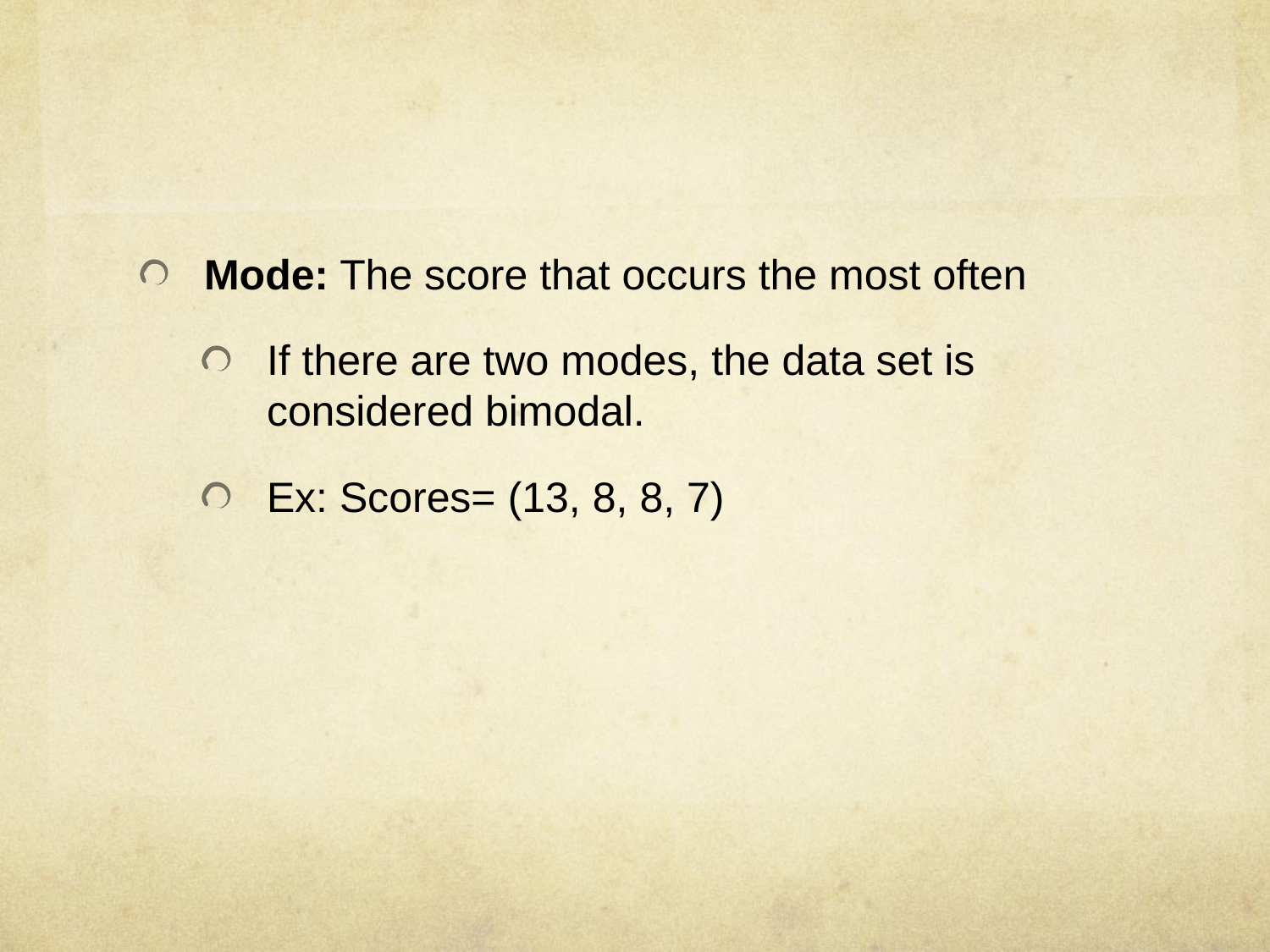

#
Mode: The score that occurs the most often
If there are two modes, the data set is considered bimodal.
Ex: Scores= (13, 8, 8, 7)